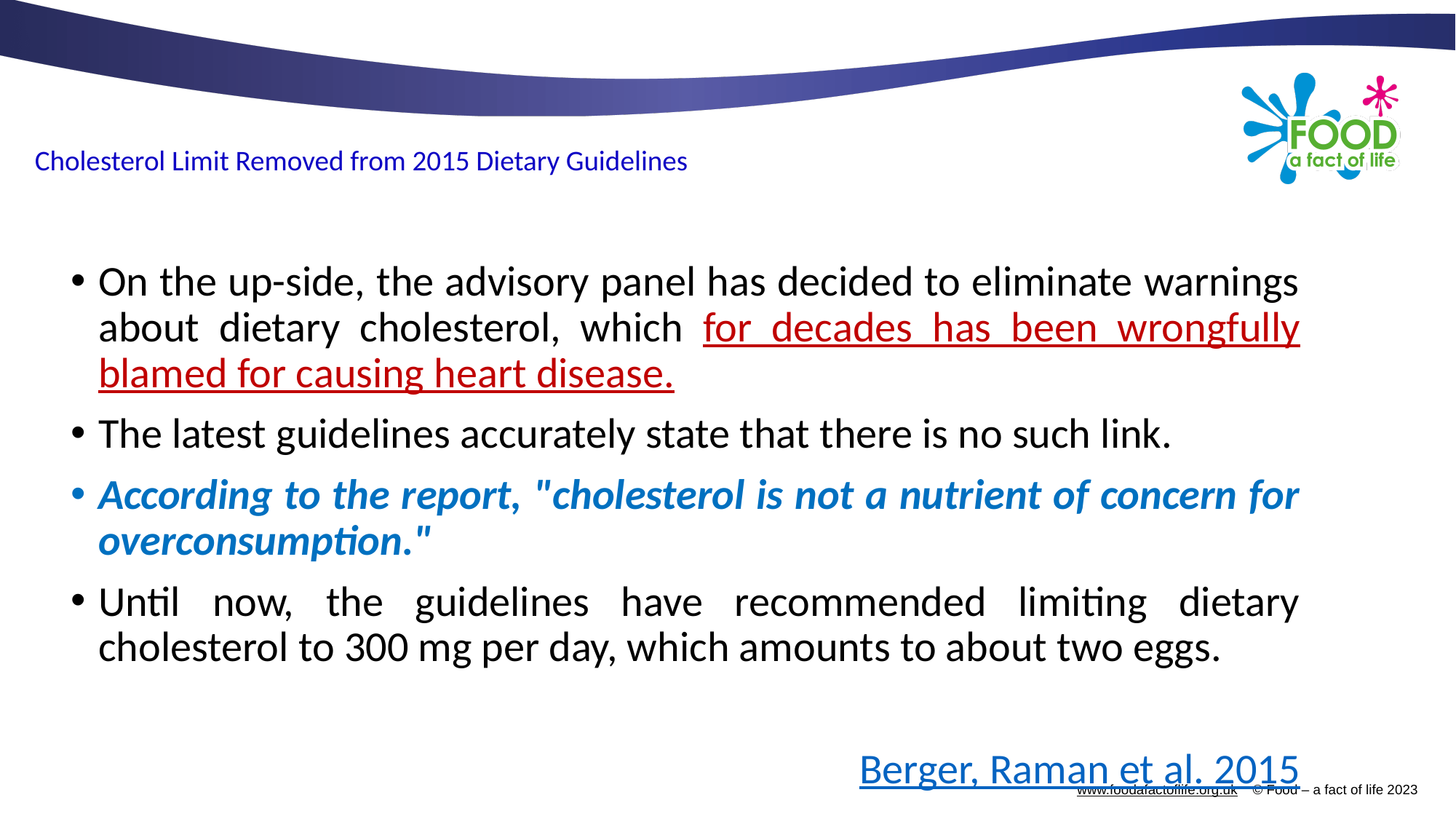

# Cholesterol Limit Removed from 2015 Dietary Guidelines
On the up-side, the advisory panel has decided to eliminate warnings about dietary cholesterol, which for decades has been wrongfully blamed for causing heart disease.
The latest guidelines accurately state that there is no such link.
According to the report, "cholesterol is not a nutrient of concern for overconsumption."
Until now, the guidelines have recommended limiting dietary cholesterol to 300 mg per day, which amounts to about two eggs.

Berger, Raman et al. 2015